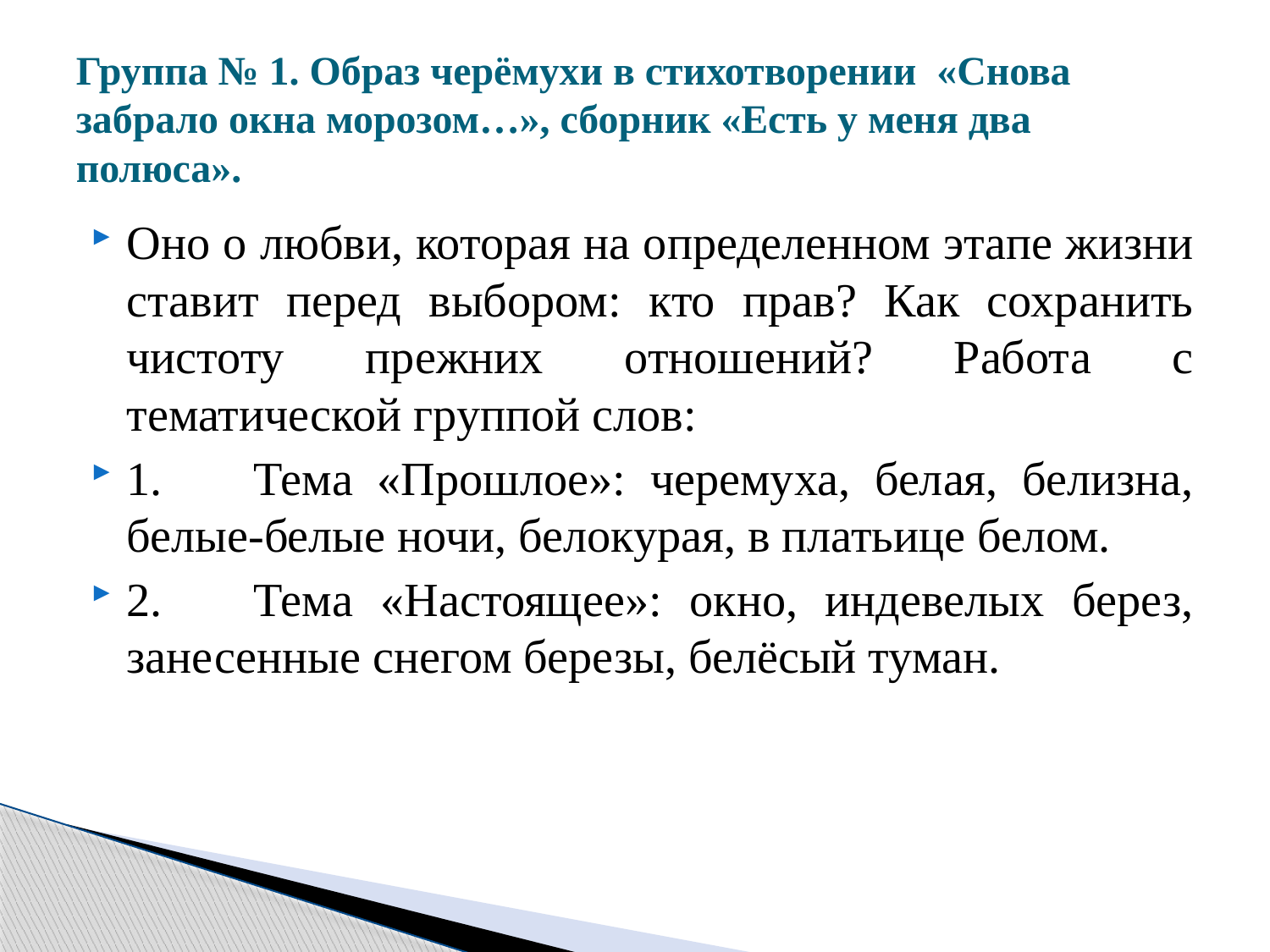

# Группа № 1. Образ черёмухи в стихотворении  «Снова забрало окна морозом…», сборник «Есть у меня два полюса».
Оно о любви, которая на определенном этапе жизни ставит перед выбором: кто прав? Как сохранить чистоту прежних отношений? Работа с тематической группой слов:
1.	Тема «Прошлое»: черемуха, белая, белизна, белые-белые ночи, белокурая, в платьице белом.
2.	Тема «Настоящее»: окно, индевелых берез, занесенные снегом березы, белёсый туман.